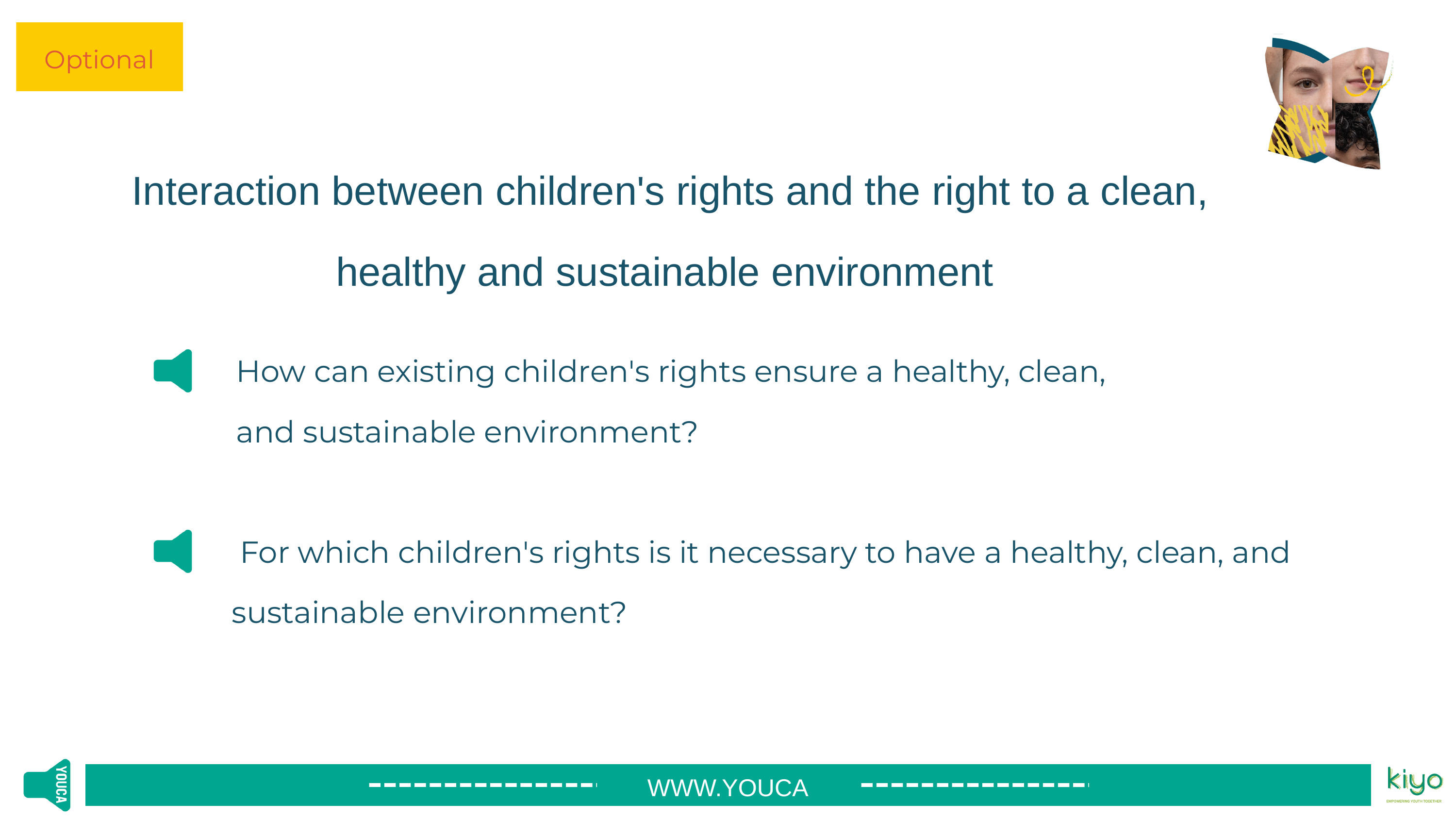

Optional

Interaction between children's rights and the right to a clean, healthy and sustainable environment
How can existing children's rights ensure a healthy, clean, and sustainable environment?

 For which children's rights is it necessary to have a healthy, clean, and sustainable environment?

WWW.YOUCA.BE